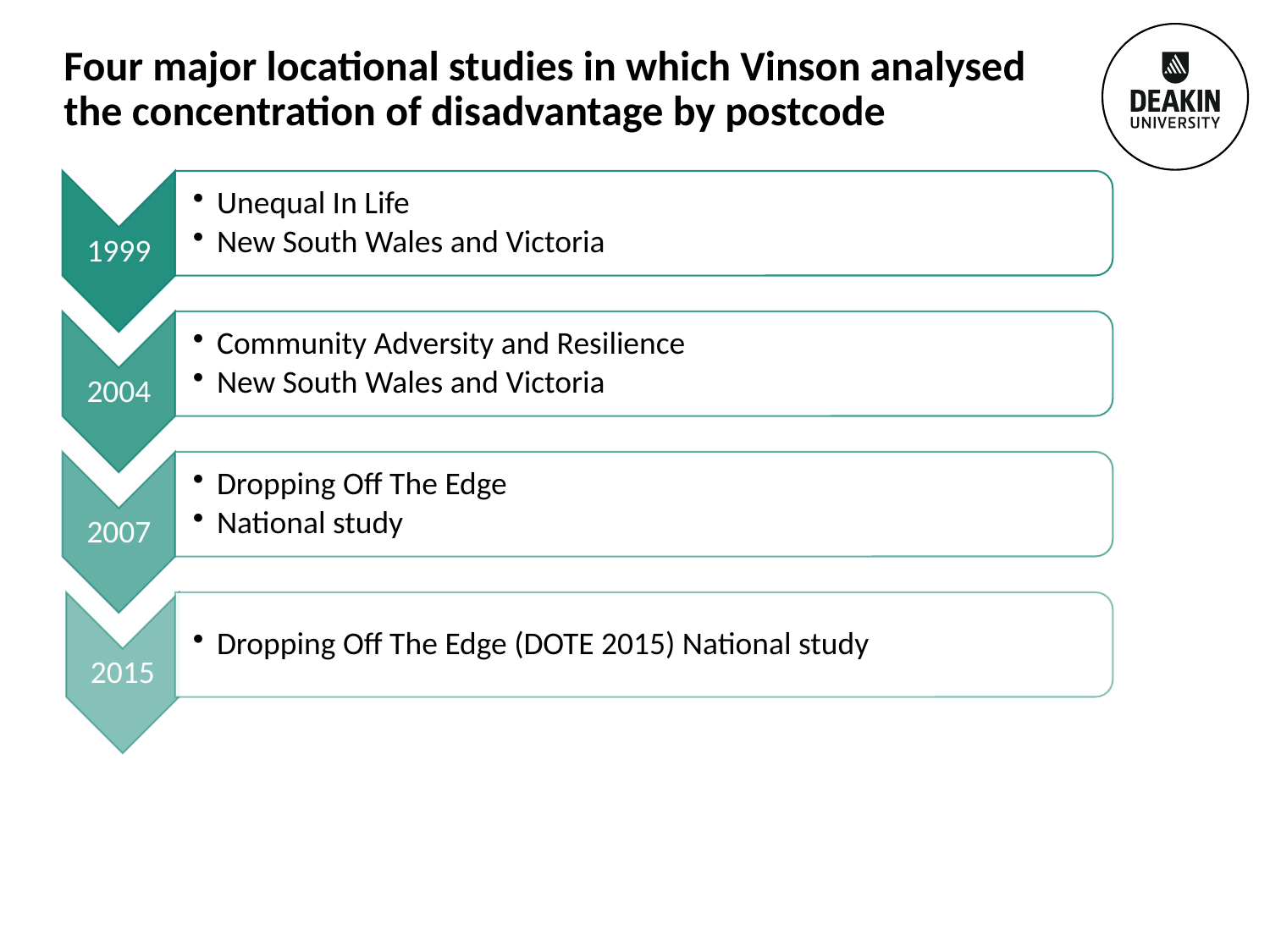

# Four major locational studies in which Vinson analysed the concentration of disadvantage by postcode
1999
Unequal In Life
New South Wales and Victoria
2004
Community Adversity and Resilience
New South Wales and Victoria
2007
Dropping Off The Edge
National study
2015
Dropping Off The Edge (DOTE 2015) National study